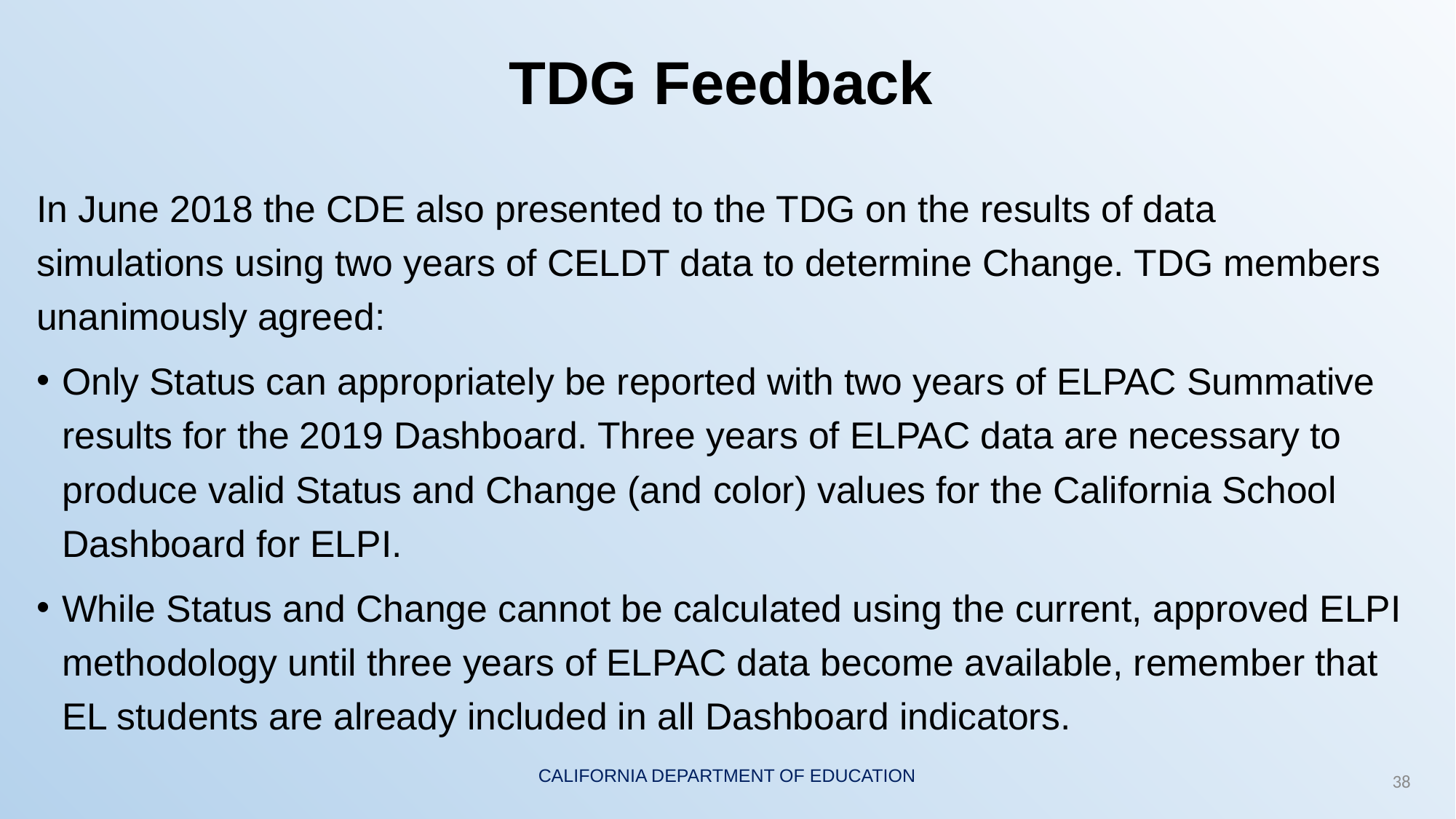

# TDG Feedback
In June 2018 the CDE also presented to the TDG on the results of data simulations using two years of CELDT data to determine Change. TDG members unanimously agreed:
Only Status can appropriately be reported with two years of ELPAC Summative results for the 2019 Dashboard. Three years of ELPAC data are necessary to produce valid Status and Change (and color) values for the California School Dashboard for ELPI.
While Status and Change cannot be calculated using the current, approved ELPI methodology until three years of ELPAC data become available, remember that EL students are already included in all Dashboard indicators.

38